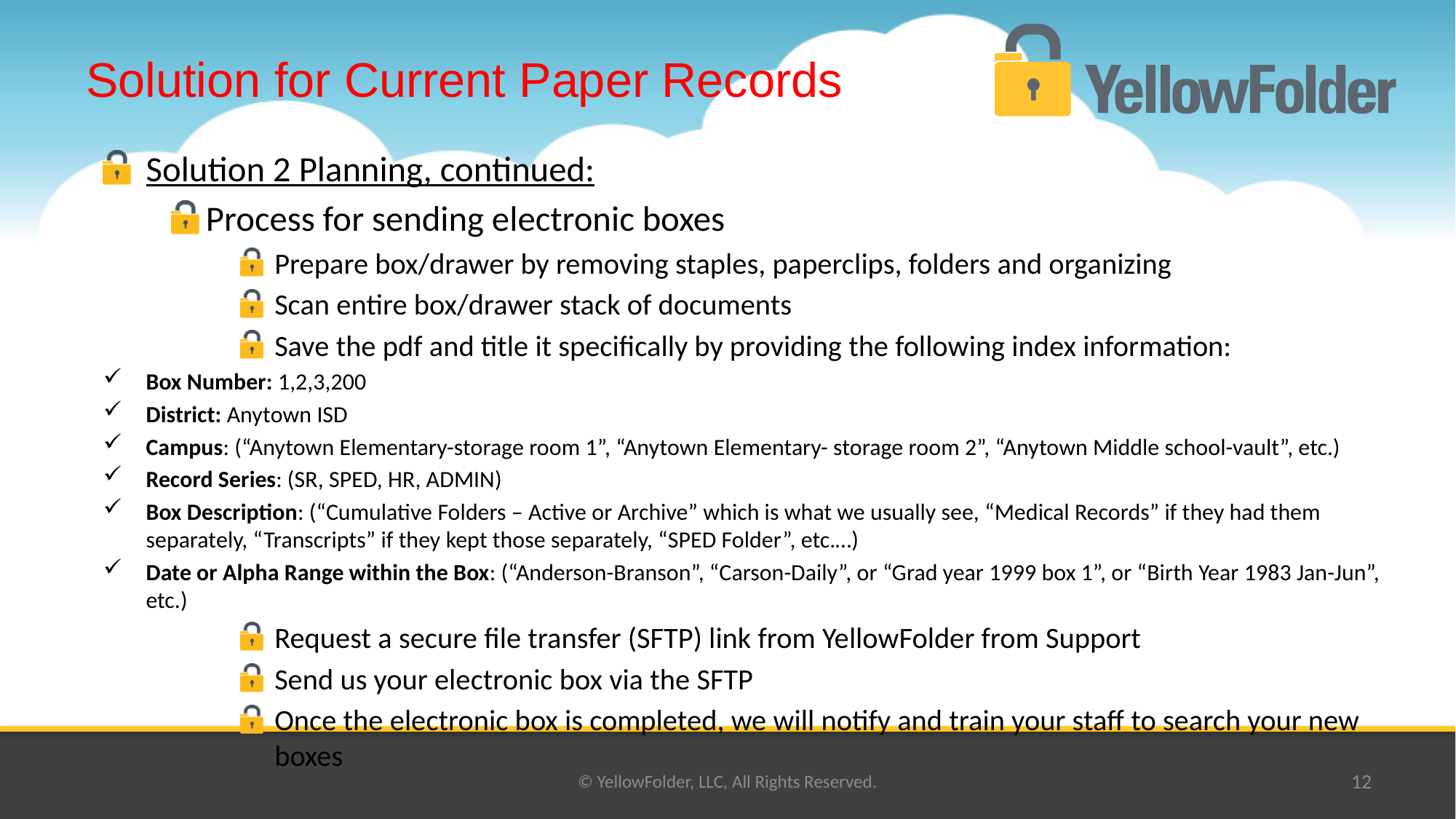

# Solution for Current Paper Records
Solution 2 Planning, continued:
Process for sending electronic boxes
Prepare box/drawer by removing staples, paperclips, folders and organizing
Scan entire box/drawer stack of documents
Save the pdf and title it specifically by providing the following index information:
Box Number: 1,2,3,200
District: Anytown ISD
Campus: (“Anytown Elementary-storage room 1”, “Anytown Elementary- storage room 2”, “Anytown Middle school-vault”, etc.)
Record Series: (SR, SPED, HR, ADMIN)
Box Description: (“Cumulative Folders – Active or Archive” which is what we usually see, “Medical Records” if they had them separately, “Transcripts” if they kept those separately, “SPED Folder”, etc.…)
Date or Alpha Range within the Box: (“Anderson-Branson”, “Carson-Daily”, or “Grad year 1999 box 1”, or “Birth Year 1983 Jan-Jun”, etc.)
Request a secure file transfer (SFTP) link from YellowFolder from Support
Send us your electronic box via the SFTP
Once the electronic box is completed, we will notify and train your staff to search your new boxes

© YellowFolder, LLC, All Rights Reserved.
12